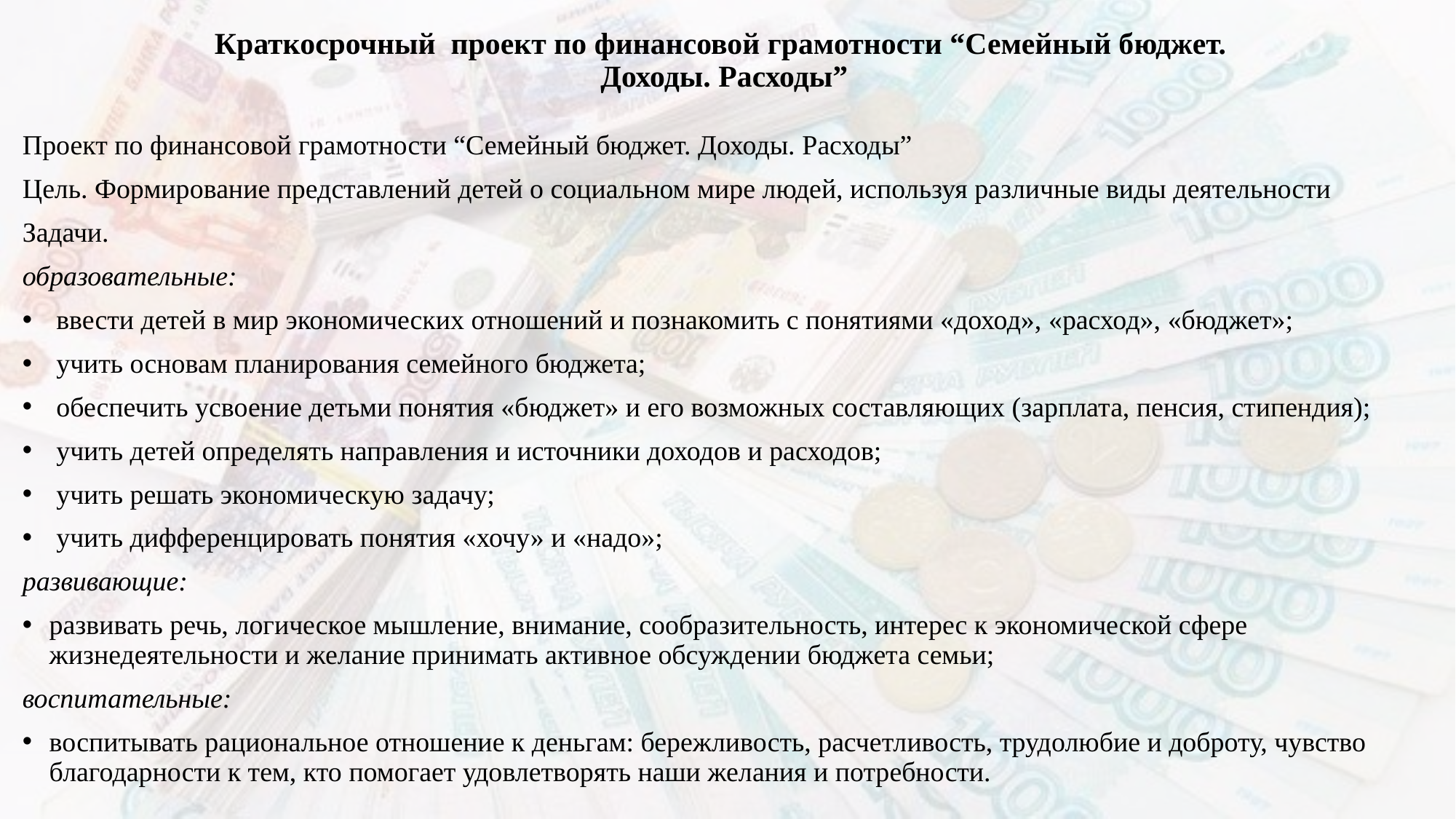

# Краткосрочный  проект по финансовой грамотности “Семейный бюджет. Доходы. Расходы”
Проект по финансовой грамотности “Семейный бюджет. Доходы. Расходы”
Цель. Формирование представлений детей о социальном мире людей, используя различные виды деятельности
Задачи.
образовательные:
 ввести детей в мир экономических отношений и познакомить с понятиями «доход», «расход», «бюджет»;
 учить основам планирования семейного бюджета;
 обеспечить усвоение детьми понятия «бюджет» и его возможных составляющих (зарплата, пенсия, стипендия);
 учить детей определять направления и источники доходов и расходов;
 учить решать экономическую задачу;
 учить дифференцировать понятия «хочу» и «надо»;
развивающие:
развивать речь, логическое мышление, внимание, сообразительность, интерес к экономической сфере жизнедеятельности и желание принимать активное обсуждении бюджета семьи;
воспитательные:
воспитывать рациональное отношение к деньгам: бережливость, расчетливость, трудолюбие и доброту, чувство благодарности к тем, кто помогает удовлетворять наши желания и потребности.